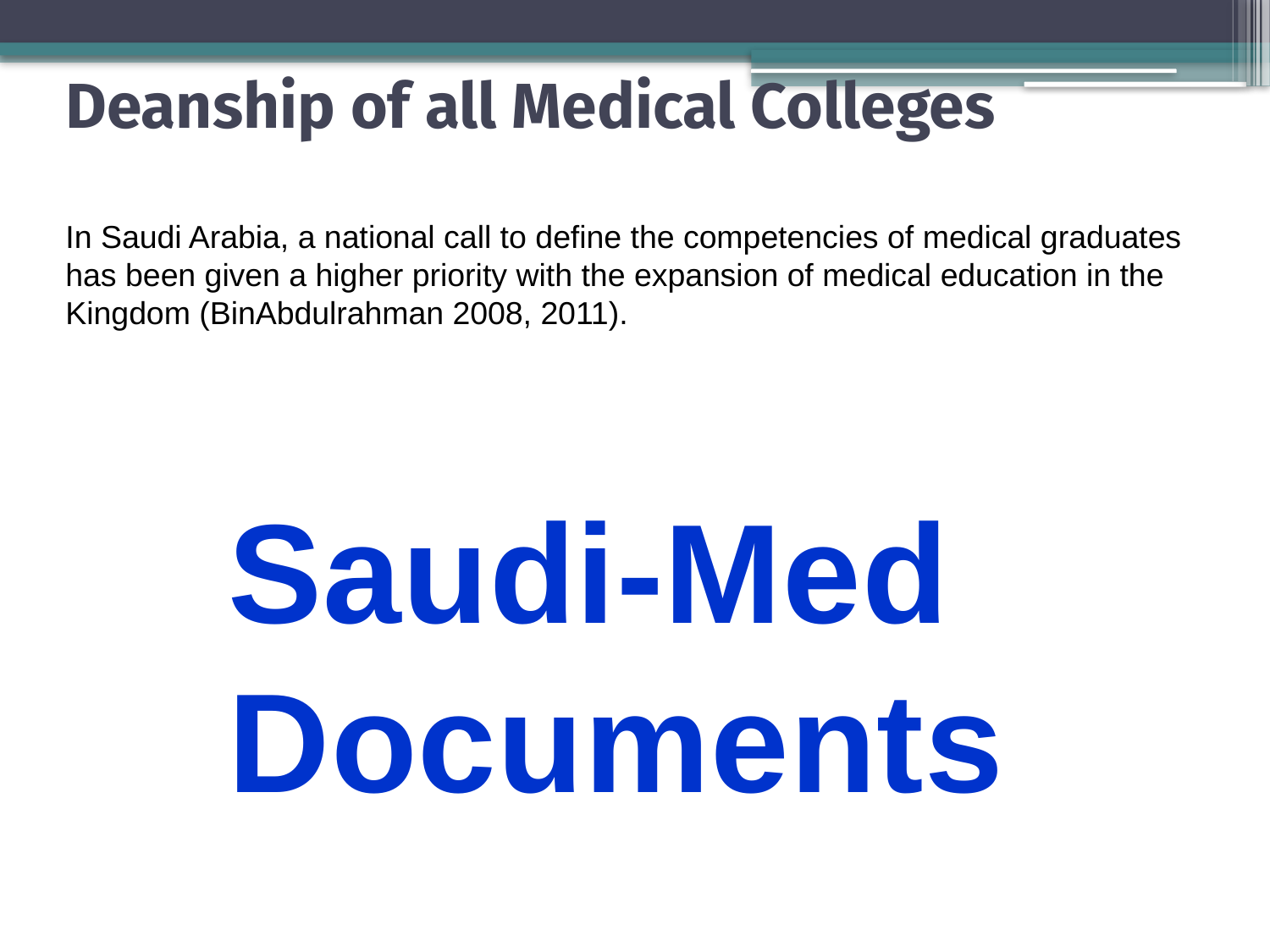

# Deanship of all Medical Colleges In Saudi Arabia, a national call to define the competencies of medical graduates has been given a higher priority with the expansion of medical education in the Kingdom (BinAbdulrahman 2008, 2011).

Saudi-Med
Documents